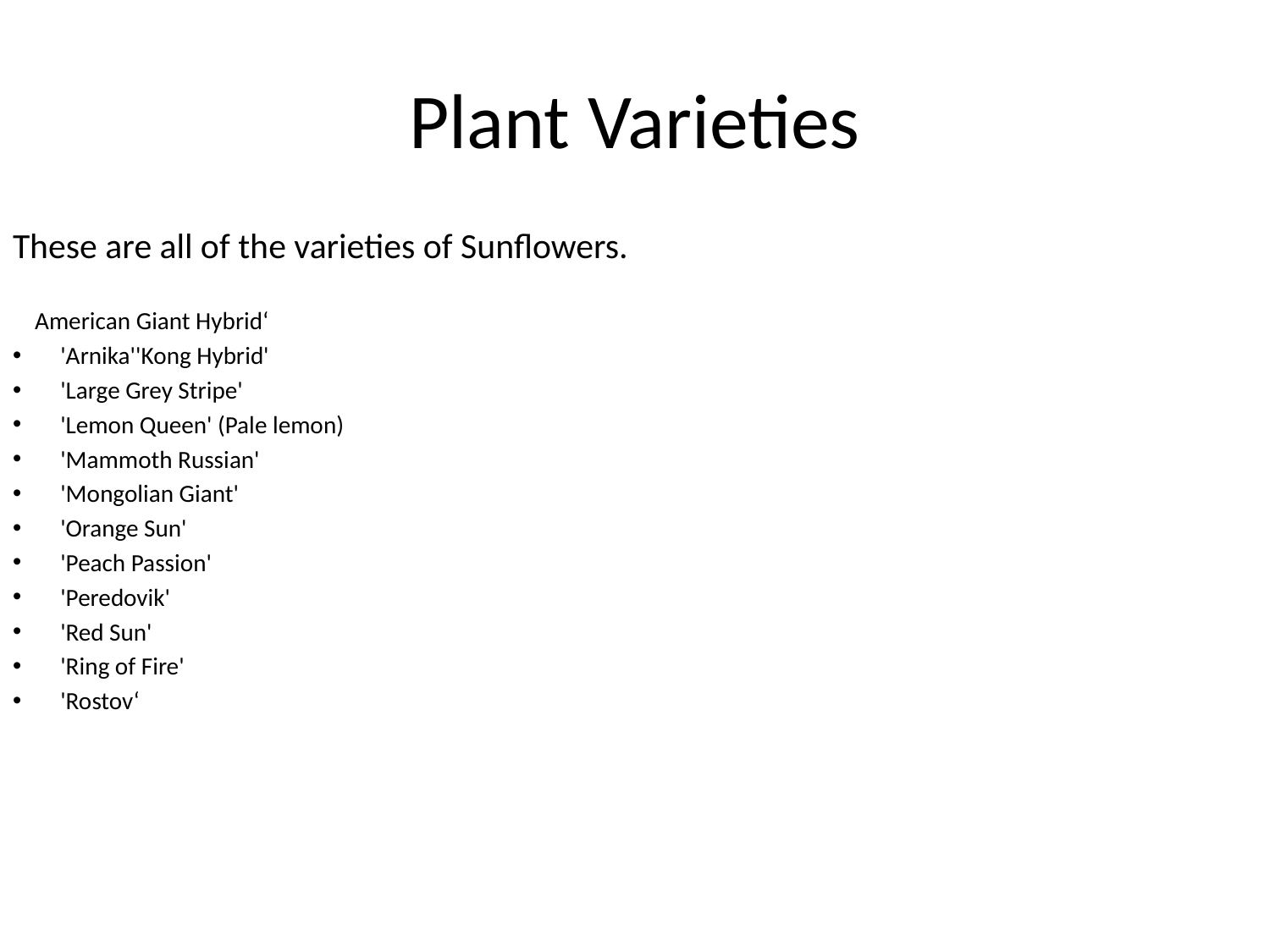

# Plant Varieties

These are all of the varieties of Sunflowers.

    American Giant Hybrid‘
'Arnika''Kong Hybrid'
'Large Grey Stripe'
'Lemon Queen' (Pale lemon)
'Mammoth Russian'
'Mongolian Giant'
'Orange Sun'
'Peach Passion'
'Peredovik'
'Red Sun'
'Ring of Fire'
'Rostov‘